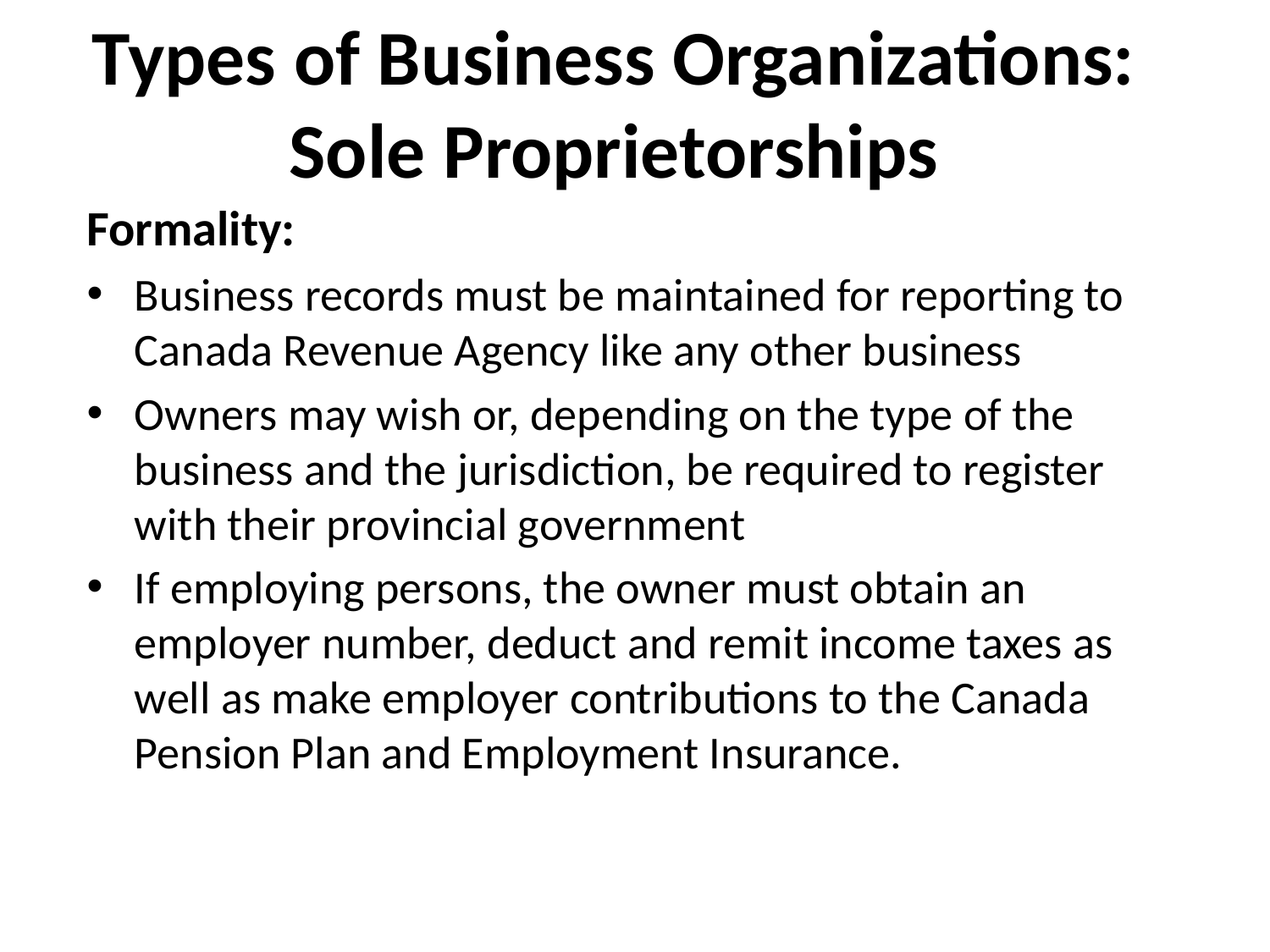

# Types of Business Organizations: Sole Proprietorships
Formality:
Business records must be maintained for reporting to Canada Revenue Agency like any other business
Owners may wish or, depending on the type of the business and the jurisdiction, be required to register with their provincial government
If employing persons, the owner must obtain an employer number, deduct and remit income taxes as well as make employer contributions to the Canada Pension Plan and Employment Insurance.

Booth/Cleary Introduction to Corporate Finance, Second Edition
5